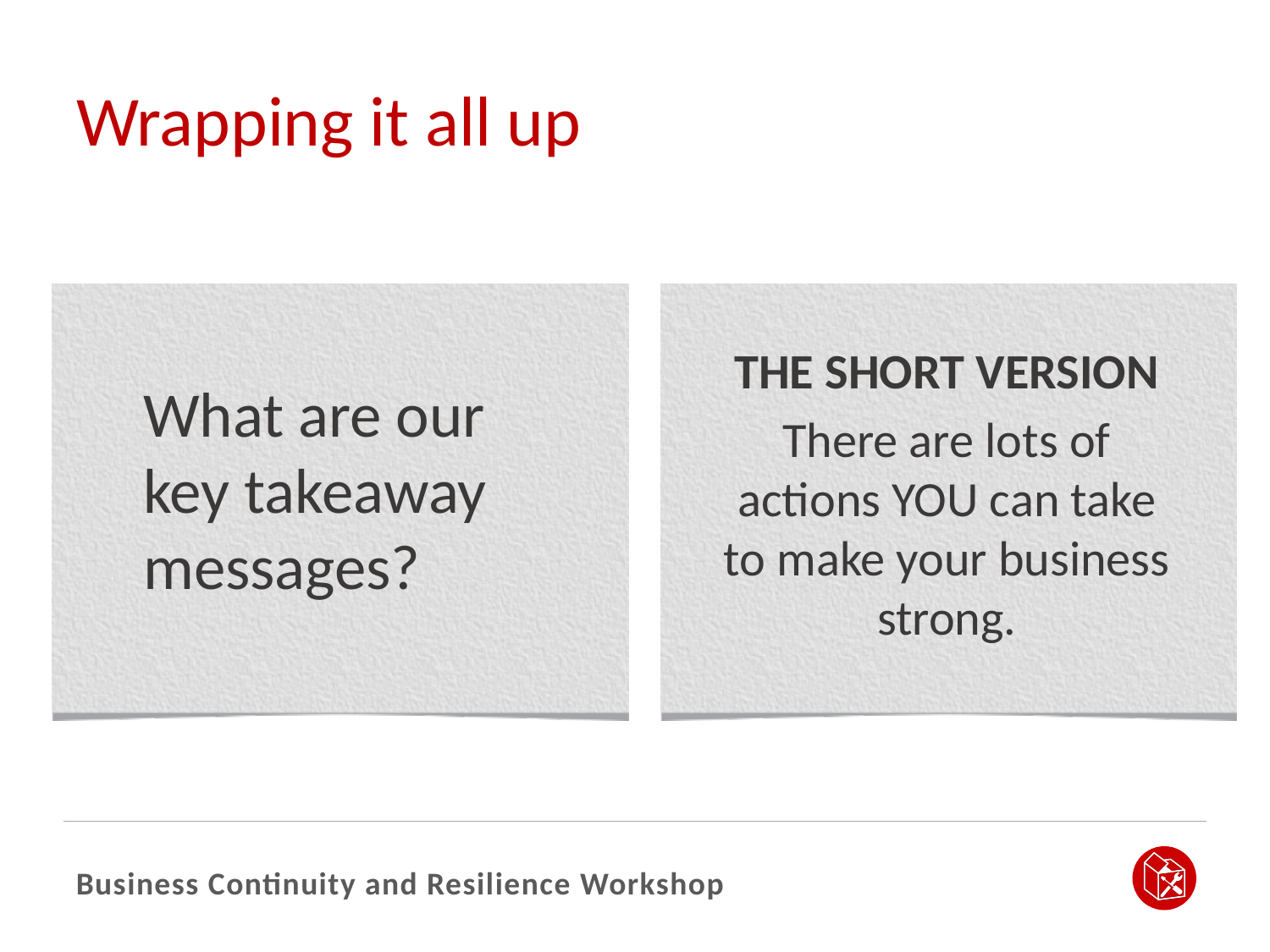

# Wrapping it all up
THE SHORT VERSION
There are lots of actions YOU can take to make your business strong.

What are our key takeaway messages?